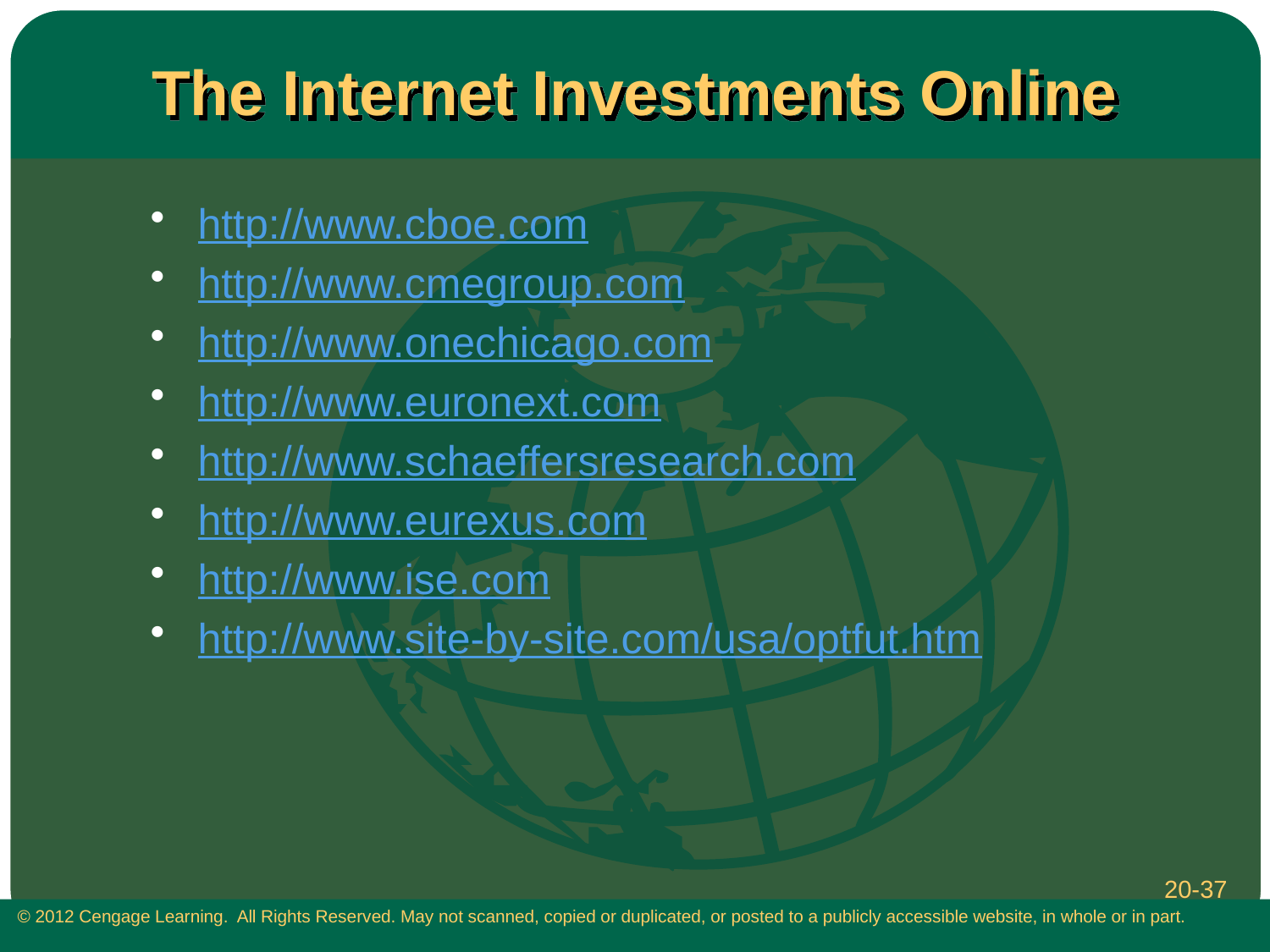

# The Internet Investments Online
http://www.cboe.com
http://www.cmegroup.com
http://www.onechicago.com
http://www.euronext.com
http://www.schaeffersresearch.com
http://www.eurexus.com
http://www.ise.com
http://www.site-by-site.com/usa/optfut.htm

20-37
 © 2012 Cengage Learning.  All Rights Reserved. May not scanned, copied or duplicated, or posted to a publicly accessible website, in whole or in part.